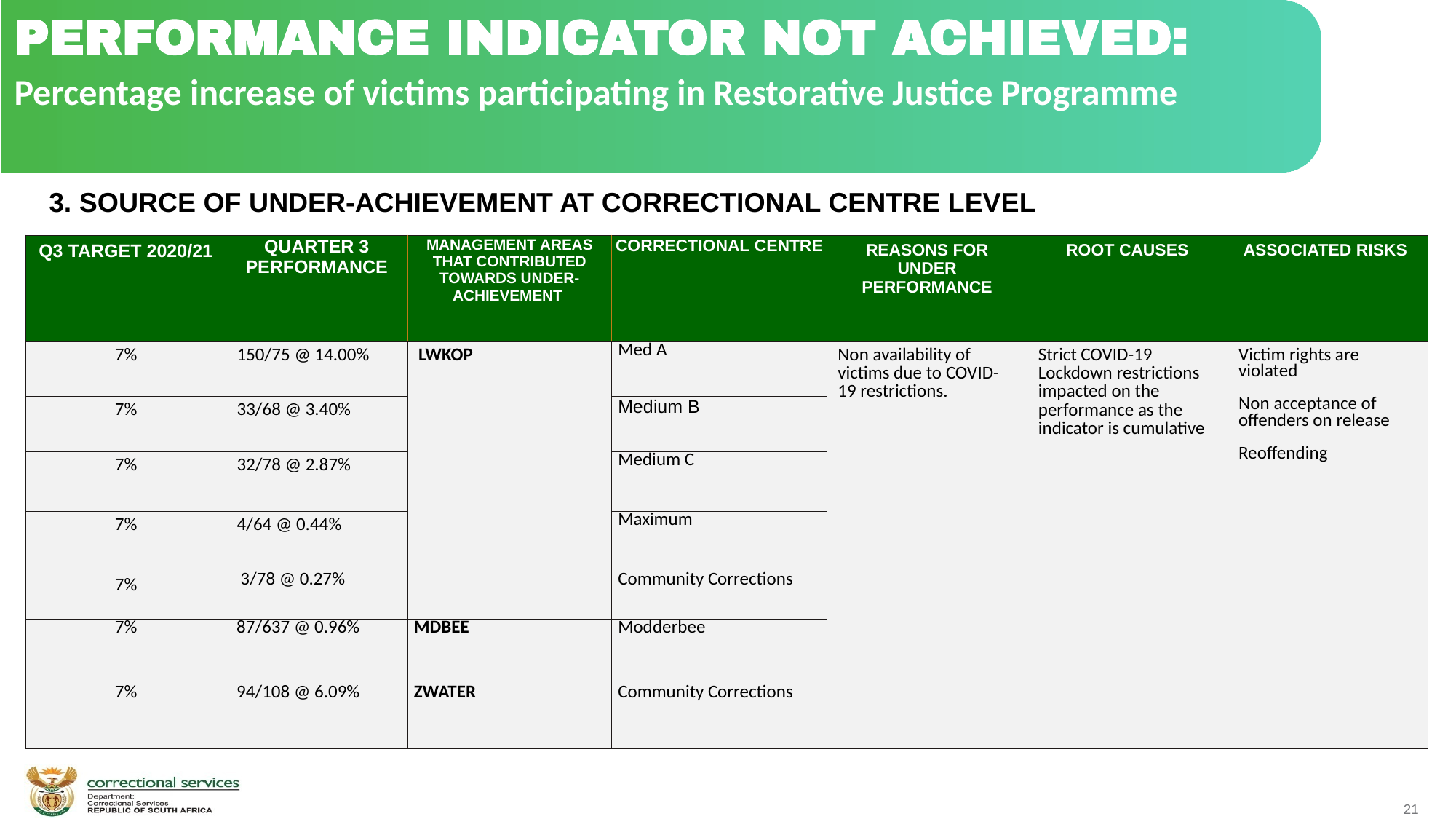

PERFORMANCE INDICATOR NOT ACHIEVED:
Percentage increase of victims participating in Restorative Justice Programme
     3. SOURCE OF UNDER-ACHIEVEMENT AT CORRECTIONAL CENTRE LEVEL
| Q3 TARGET 2020/21 | QUARTER 3 PERFORMANCE | MANAGEMENT AREAS THAT CONTRIBUTED TOWARDS UNDER-ACHIEVEMENT | CORRECTIONAL CENTRE | REASONS FOR UNDER PERFORMANCE | ROOT CAUSES | ASSOCIATED RISKS |
| --- | --- | --- | --- | --- | --- | --- |
| 7% | 150/75 @ 14.00% | LWKOP | Med A | Non availability of victims due to COVID-19 restrictions. | Strict COVID-19 Lockdown restrictions impacted on the performance as the indicator is cumulative | Victim rights are violated Non acceptance of offenders on release Reoffending |
| 7% | 33/68 @ 3.40% |  | Medium B |  |  |  |
| 7% | 32/78 @ 2.87% |  | Medium C |  |  |  |
| 7% | 4/64 @ 0.44% |  | Maximum |  |  |  |
| 7% | 3/78 @ 0.27% |  | Community Corrections |  |  |  |
| 7% | 87/637 @ 0.96% | MDBEE | Modderbee |  |  |  |
| 7% | 94/108 @ 6.09% | ZWATER | Community Corrections |  |  |  |